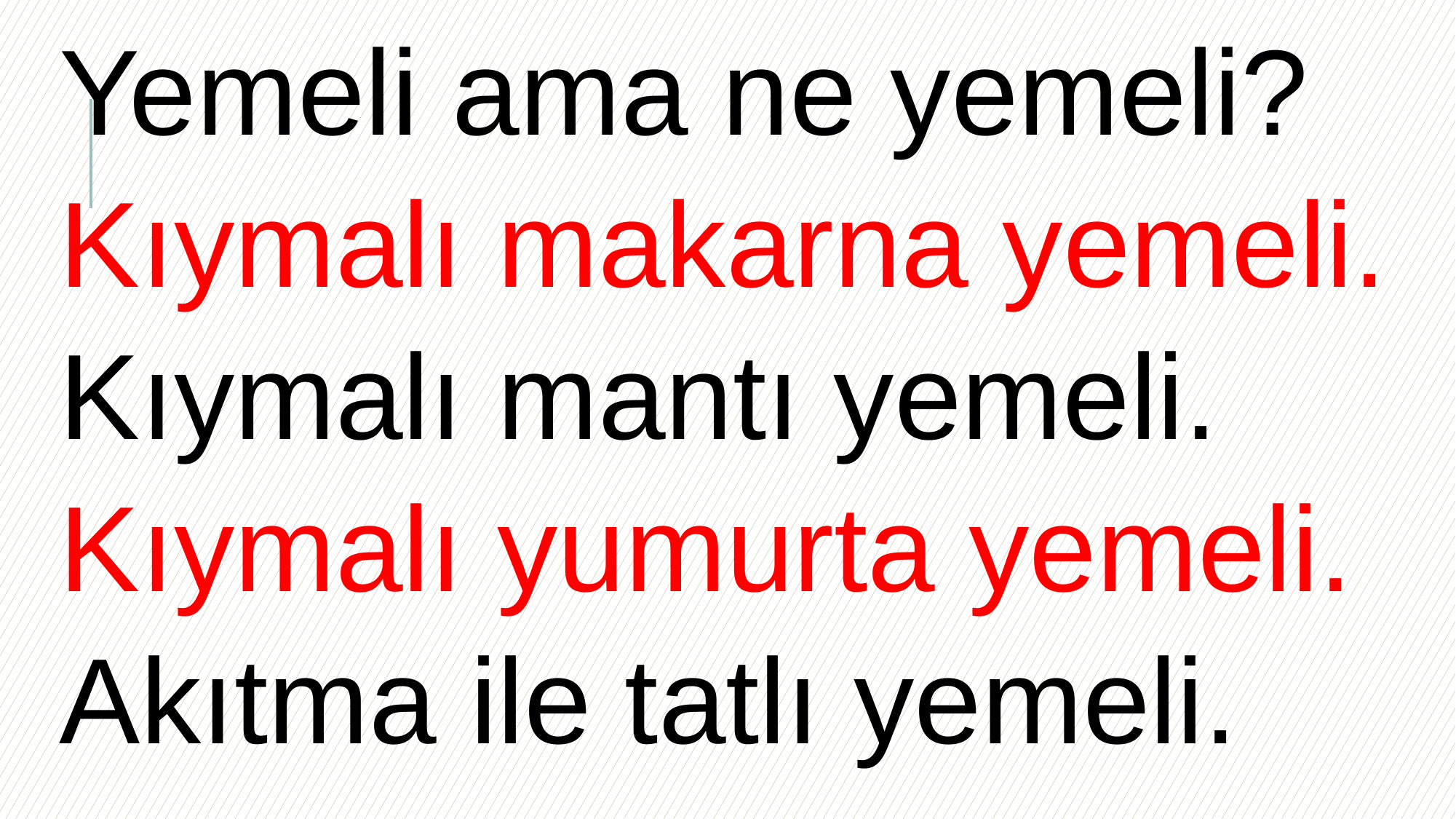

Yemeli ama ne yemeli?
Kıymalı makarna yemeli.
Kıymalı mantı yemeli.
Kıymalı yumurta yemeli.
Akıtma ile tatlı yemeli.